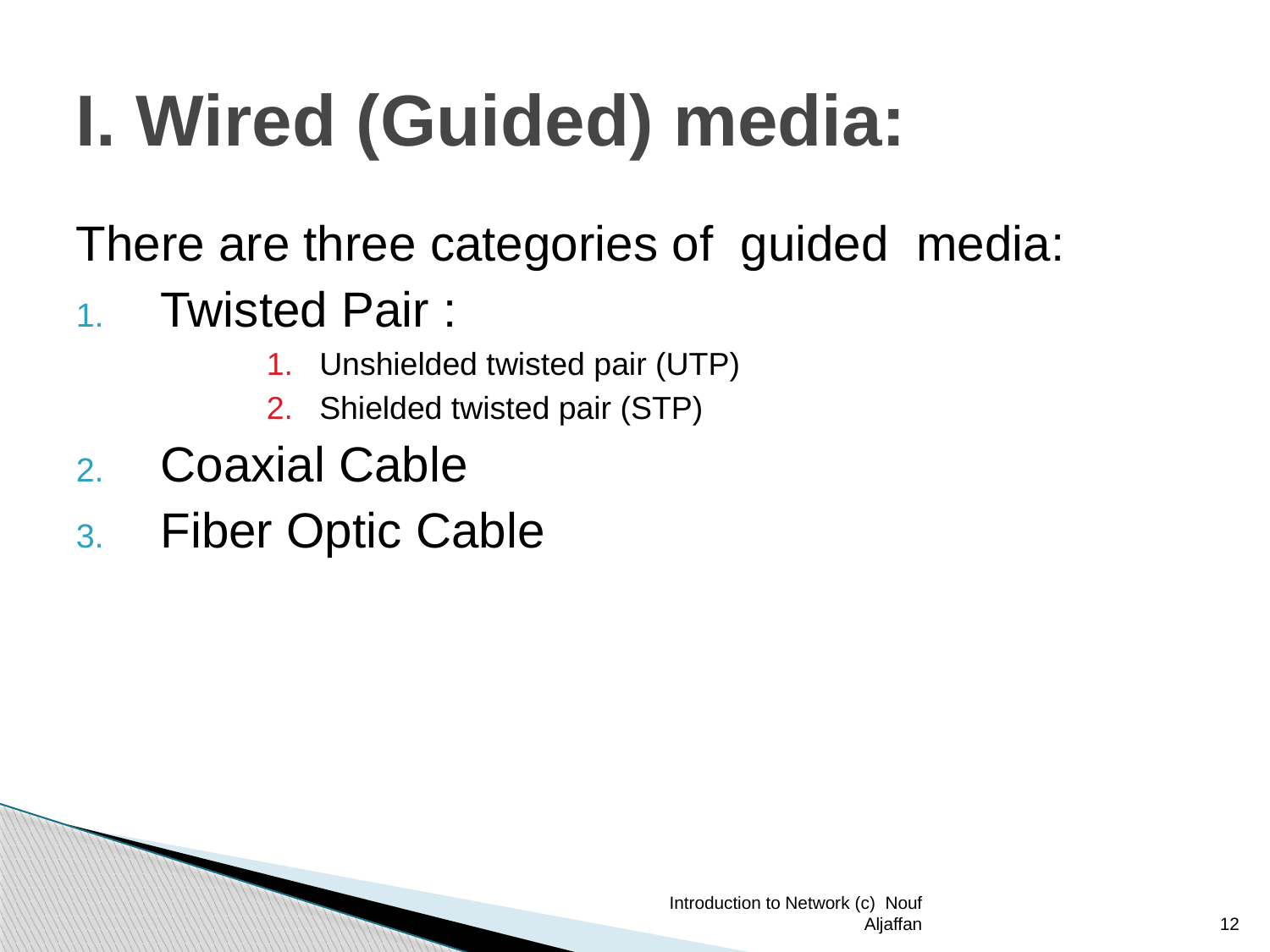

# I. Wired (Guided) media:
There are three categories of  guided  media:
Twisted Pair :
Unshielded twisted pair (UTP)
Shielded twisted pair (STP)
Coaxial Cable
Fiber Optic Cable
Introduction to Network (c)  Nouf Aljaffan
12